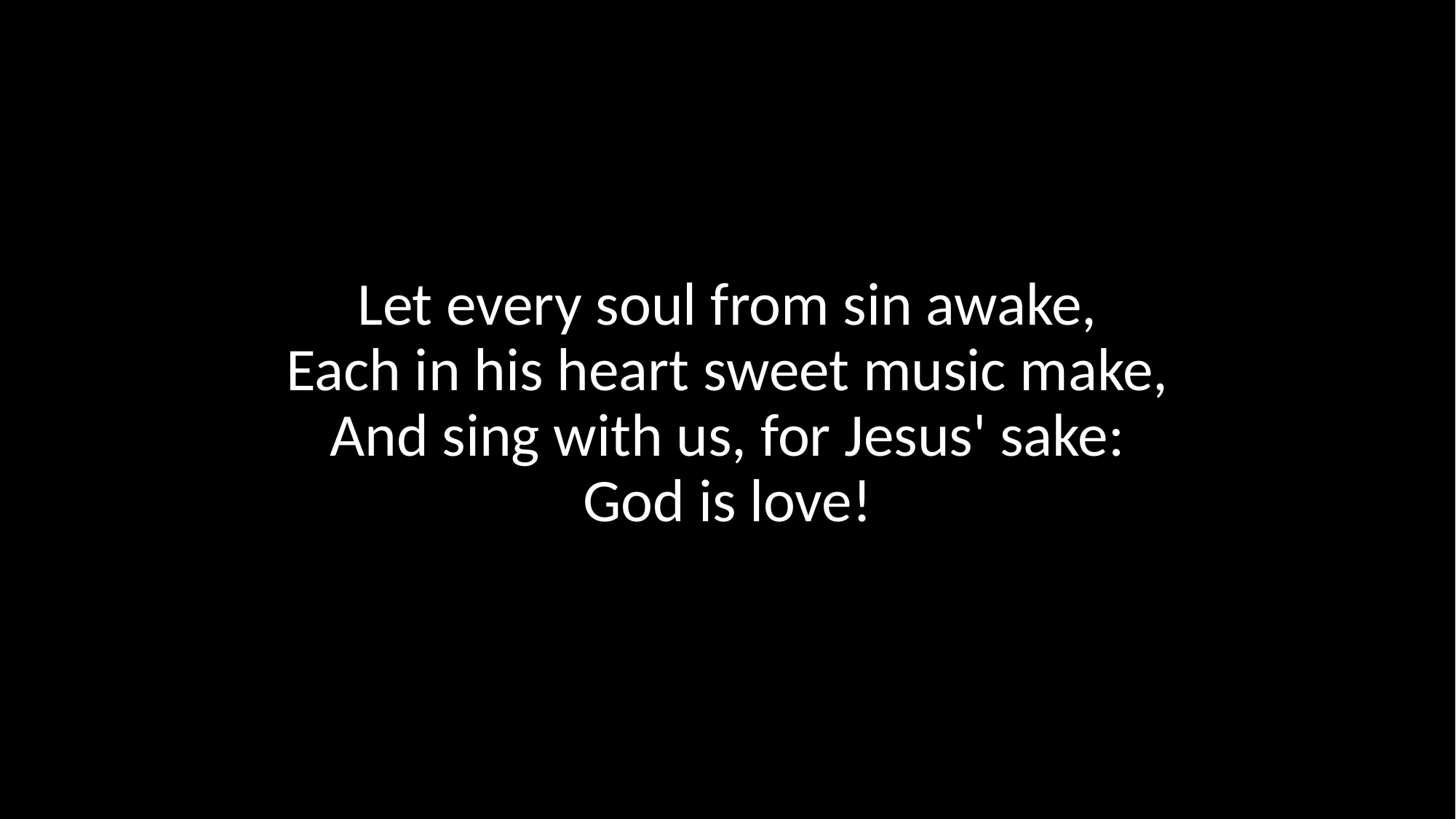

Let every soul from sin awake,
Each in his heart sweet music make,
And sing with us, for Jesus' sake:
God is love!